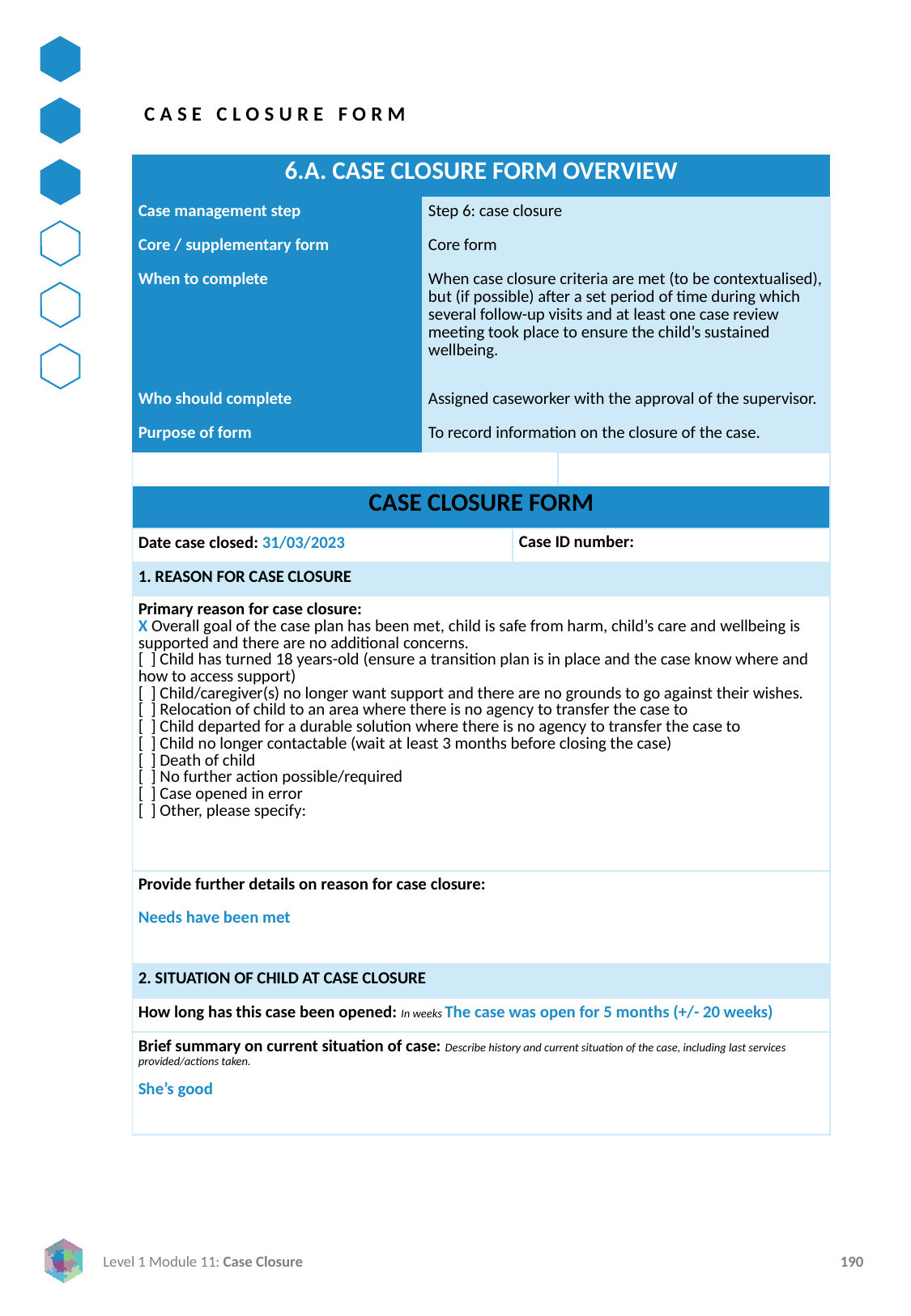

CASE CLOSURE FORM

| 6.A. CASE CLOSURE FORM OVERVIEW |  |  |  |
| --- | --- | --- | --- |
| Case management step | Step 6: case closure |  |  |
| Core / supplementary form | Core form |  |  |
| When to complete | When case closure criteria are met (to be contextualised), but (if possible) after a set period of time during which several follow-up visits and at least one case review meeting took place to ensure the child’s sustained wellbeing. |  |  |
| Who should complete | Assigned caseworker with the approval of the supervisor. |  |  |
| Purpose of form | To record information on the closure of the case. |  |  |
|  |  |  |  |
| CASE CLOSURE FORM |  |  |  |
| Date case closed: 31/03/2023 |  | Case ID number: | Case ID number: |
| 1. REASON FOR CASE CLOSURE |  |  |  |
| Primary reason for case closure: X Overall goal of the case plan has been met, child is safe from harm, child’s care and wellbeing is supported and there are no additional concerns. [ ] Child has turned 18 years-old (ensure a transition plan is in place and the case know where and how to access support) [ ] Child/caregiver(s) no longer want support and there are no grounds to go against their wishes. [ ] Relocation of child to an area where there is no agency to transfer the case to [ ] Child departed for a durable solution where there is no agency to transfer the case to [ ] Child no longer contactable (wait at least 3 months before closing the case) [ ] Death of child [ ] No further action possible/required [ ] Case opened in error [ ] Other, please specify: |  |  |  |
| Provide further details on reason for case closure:   Needs have been met |  |  |  |
| 2. SITUATION OF CHILD AT CASE CLOSURE |  |  |  |
| How long has this case been opened: In weeks The case was open for 5 months (+/- 20 weeks) |  |  |  |
| Brief summary on current situation of case: Describe history and current situation of the case, including last services provided/actions taken. She’s good |  |  |  |